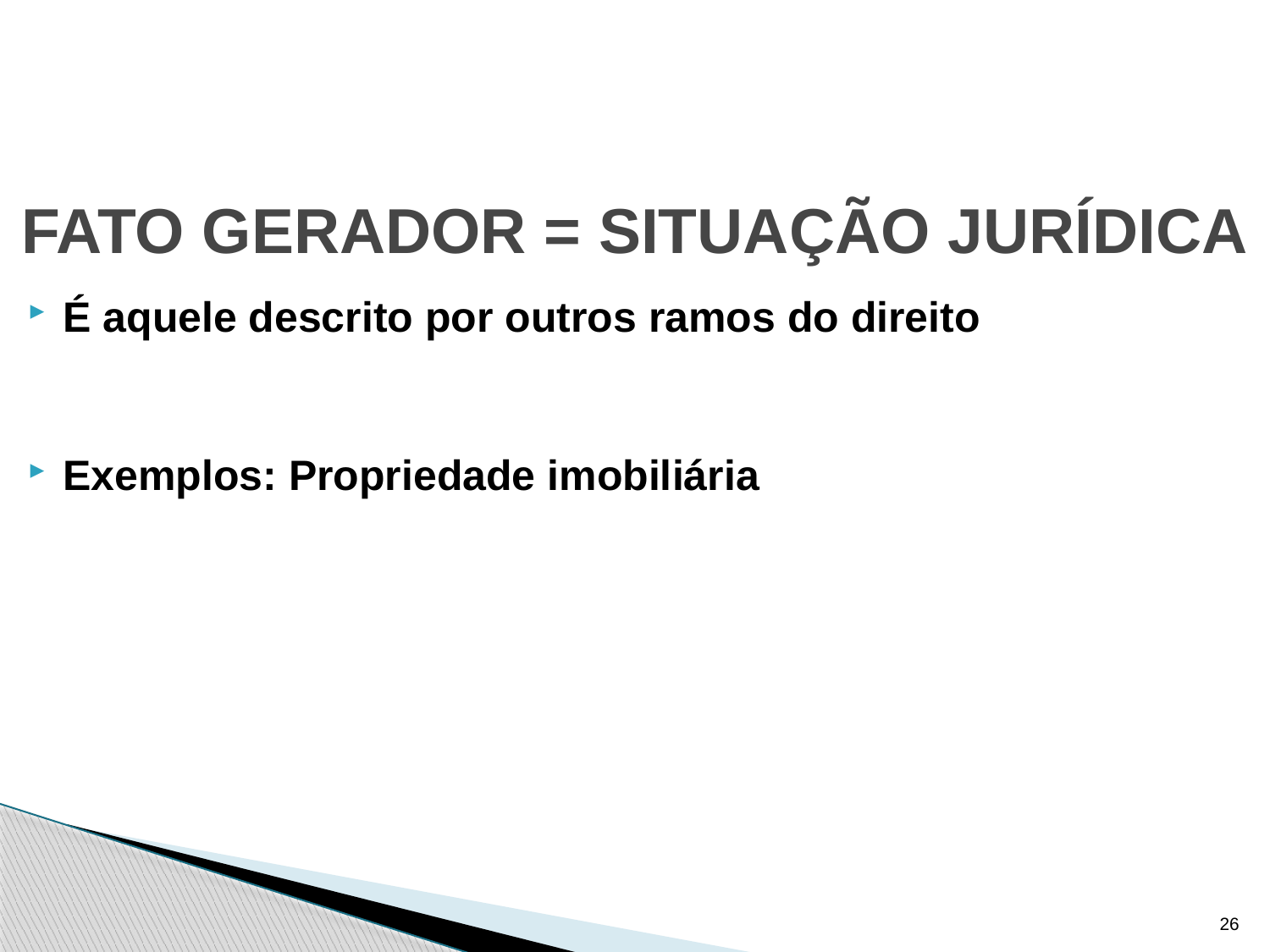

# FATO GERADOR = SITUAÇÃO JURÍDICA
É aquele descrito por outros ramos do direito

Exemplos: Propriedade imobiliária

26